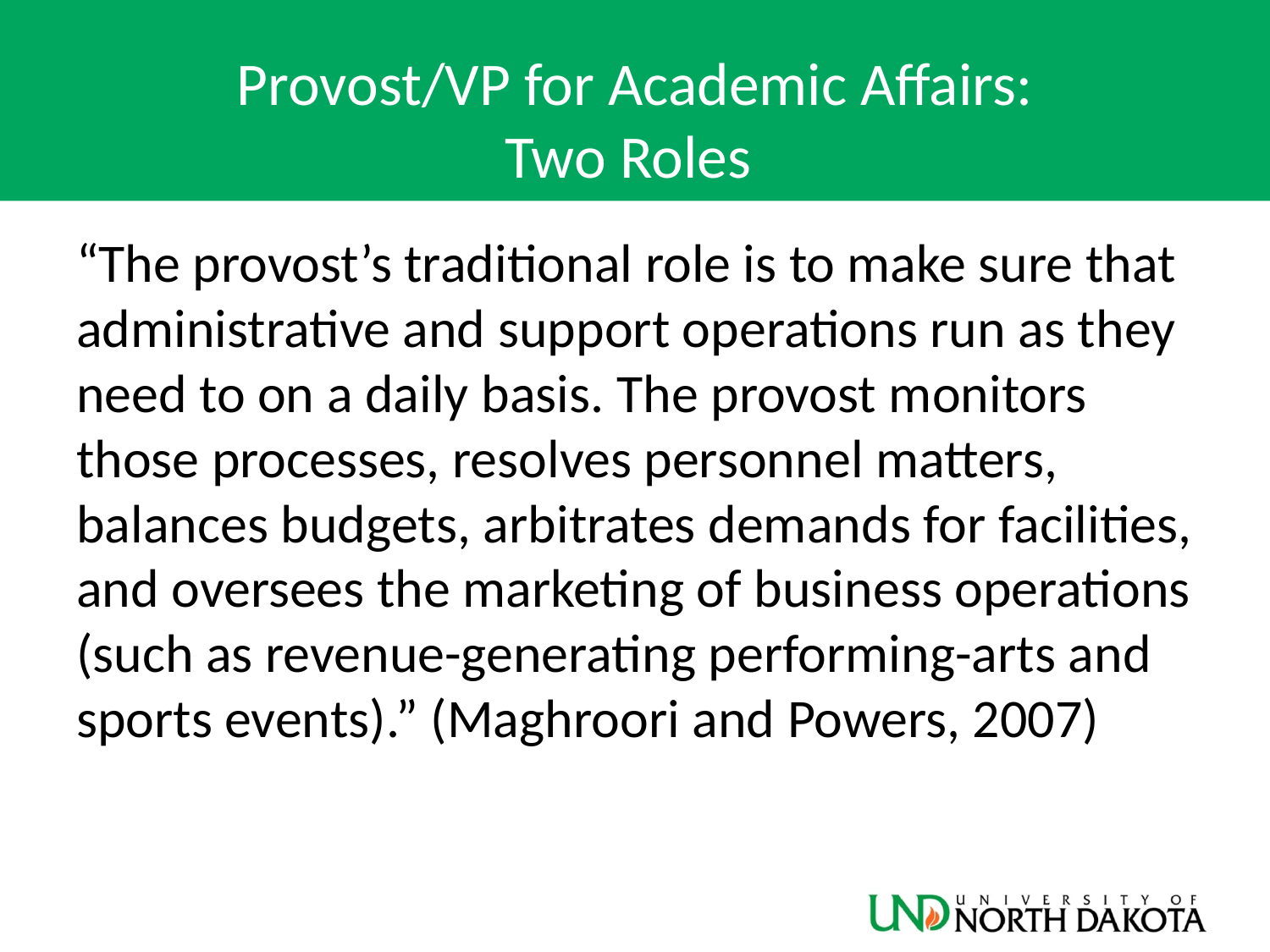

# Provost/VP for Academic Affairs: Two Roles
“The provost’s traditional role is to make sure that administrative and support operations run as they need to on a daily basis. The provost monitors those processes, resolves personnel matters, balances budgets, arbitrates demands for facilities, and oversees the marketing of business operations (such as revenue-generating performing-arts and sports events).” (Maghroori and Powers, 2007)